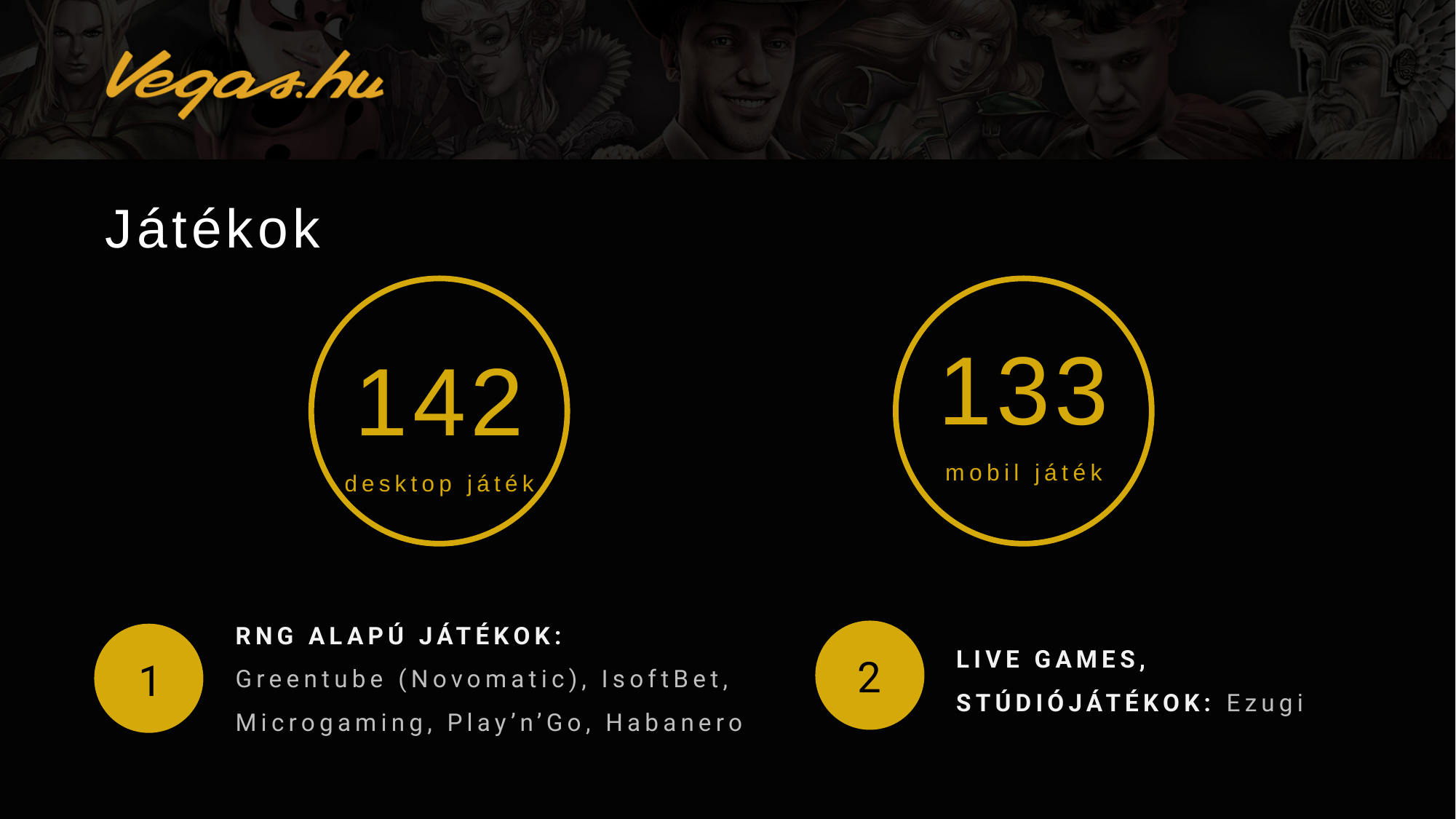

# Játékok

133
mobil játék
142
desktop játék
RNG ALAPÚ JÁTÉKOK:
Greentube (Novomatic), IsoftBet, Microgaming, Play’n’Go, Habanero

2

1
LIVE GAMES,
STÚDIÓJÁTÉKOK: Ezugi